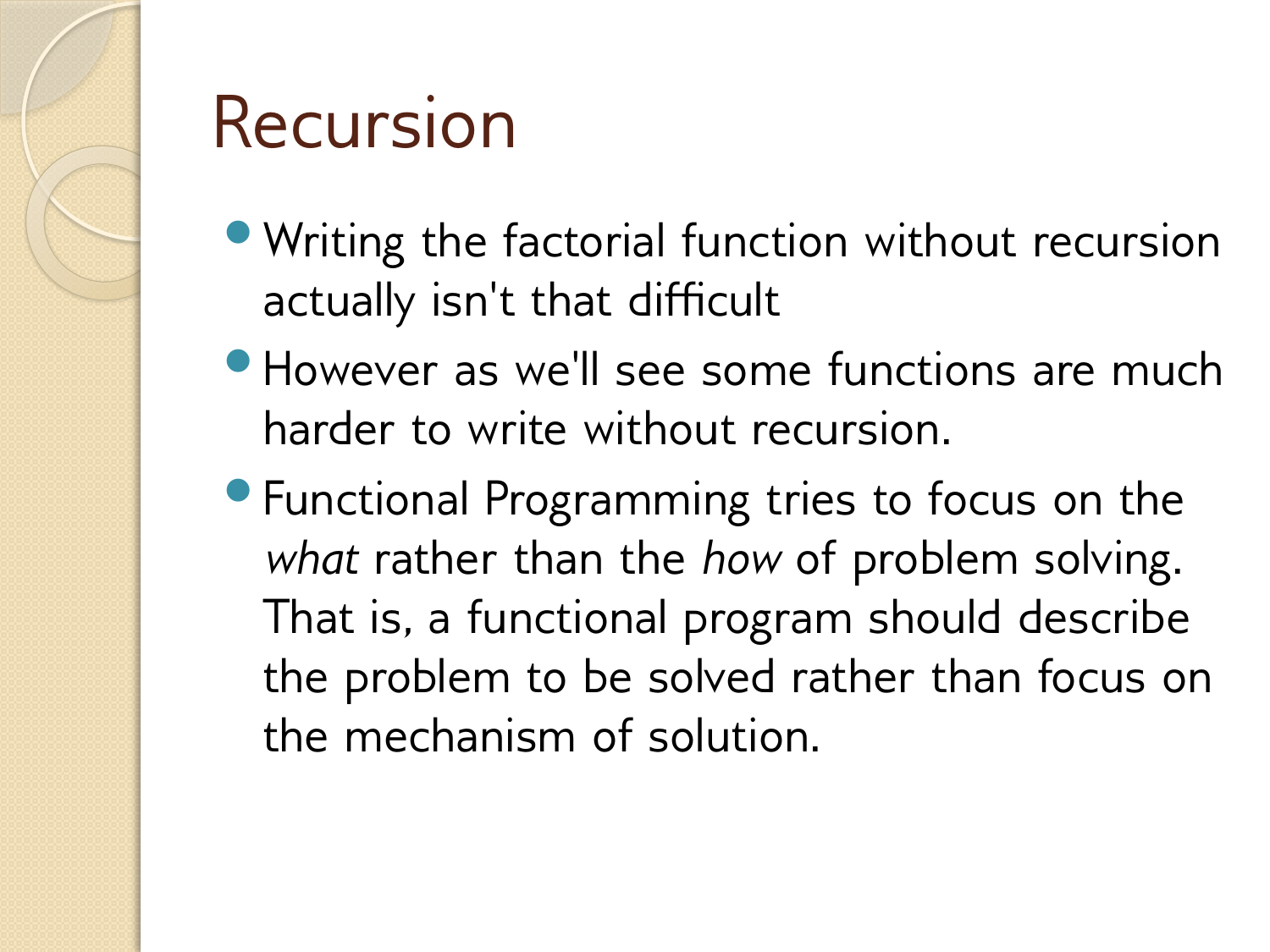

# Recursion
Writing the factorial function without recursion actually isn't that difficult
However as we'll see some functions are much harder to write without recursion.
Functional Programming tries to focus on the what rather than the how of problem solving. That is, a functional program should describe the problem to be solved rather than focus on the mechanism of solution.